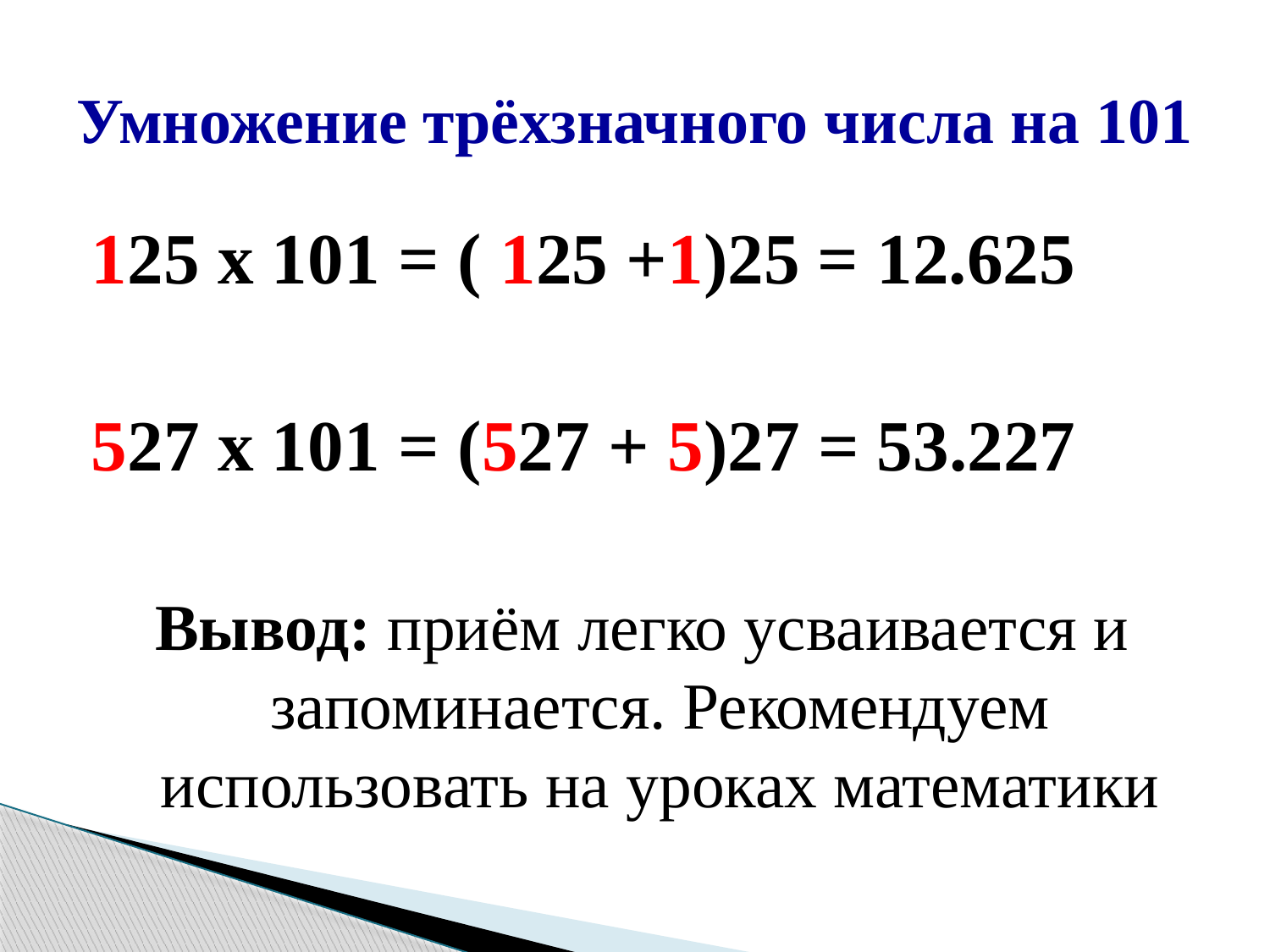

# Умножение трёхзначного числа на 101
125 х 101 = ( 125 +1)25 = 12.625

527 х 101 = (527 + 5)27 = 53.227

Вывод: приём легко усваивается и запоминается. Рекомендуем использовать на уроках математики